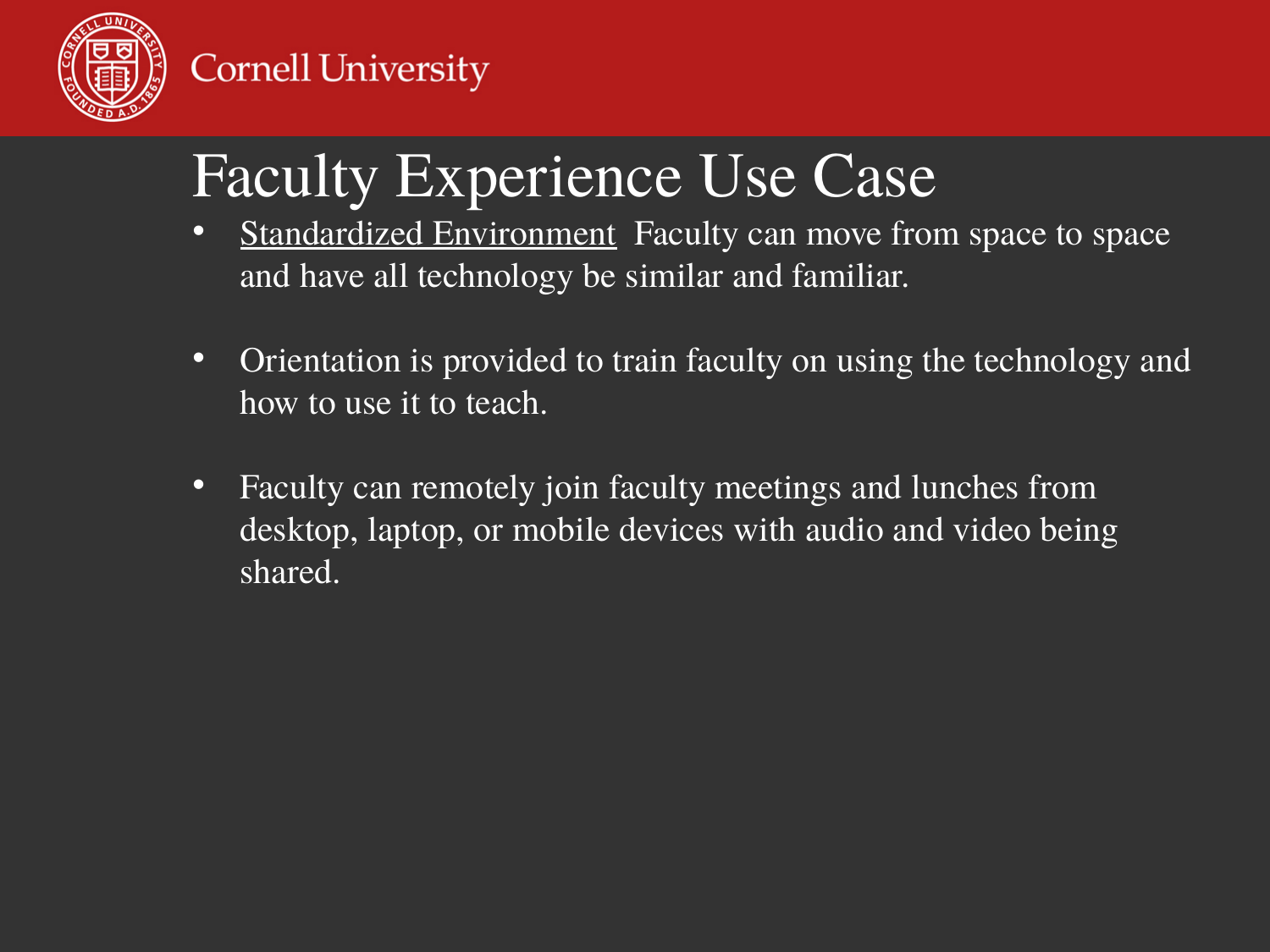

Faculty Experience Use Case
Standardized Environment  Faculty can move from space to space and have all technology be similar and familiar.

Orientation is provided to train faculty on using the technology and how to use it to teach.

Faculty can remotely join faculty meetings and lunches from desktop, laptop, or mobile devices with audio and video being shared.